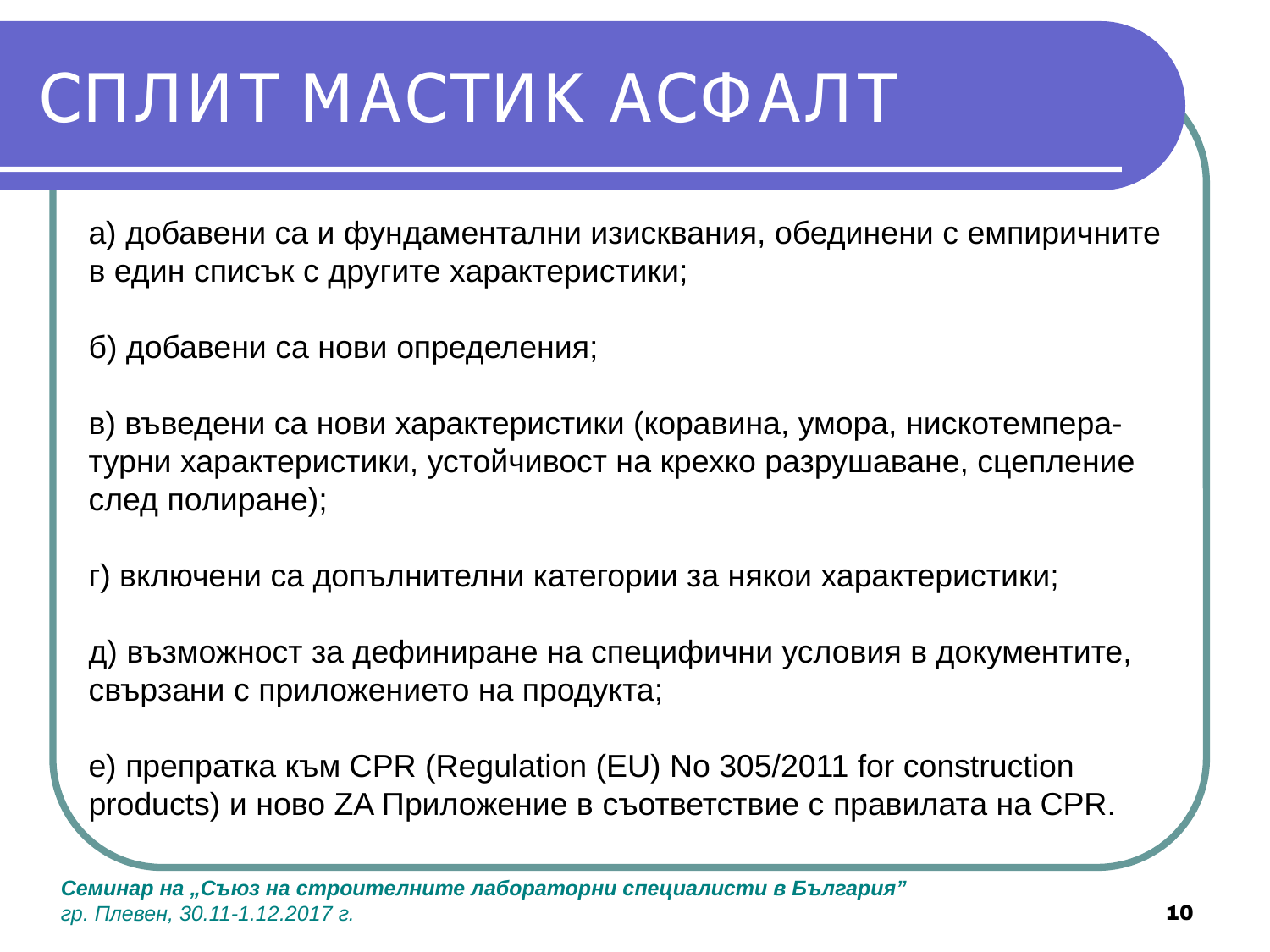

# СПЛИТ МАСТИК АСФАЛТ
а) добавени са и фундаментални изисквания, обединени с емпиричните в един списък с другите характеристики;

б) добавени са нови определения;

в) въведени са нови характеристики (коравина, умора, нискотемпера-турни характеристики, устойчивост на крехко разрушаване, сцепление след полиране);

г) включени са допълнителни категории за някои характеристики;

д) възможност за дефиниране на специфични условия в документите, свързани с приложението на продукта;

е) препратка към CPR (Regulation (EU) No 305/2011 for construction products) и ново ZA Приложение в съответствие с правилата на CPR.
10
Семинар на „Съюз на строителните лабораторни специалисти в България”
гр. Плевен, 30.11-1.12.2017 г.